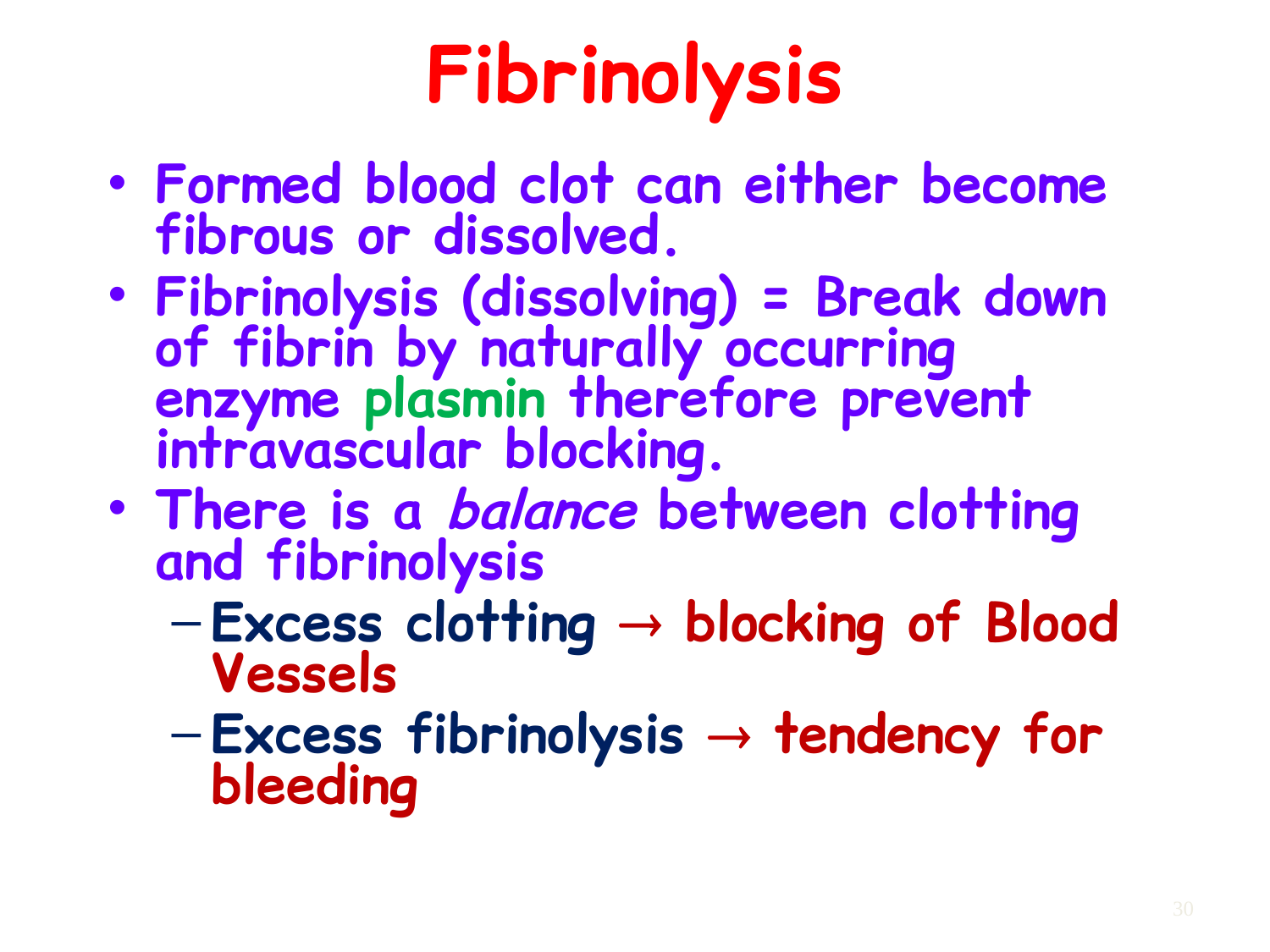

# Fibrinolysis
Formed blood clot can either become fibrous or dissolved.
Fibrinolysis (dissolving) = Break down of fibrin by naturally occurring enzyme plasmin therefore prevent intravascular blocking.
There is a balance between clotting and fibrinolysis
Excess clotting → blocking of Blood Vessels
Excess fibrinolysis → tendency for bleeding
30